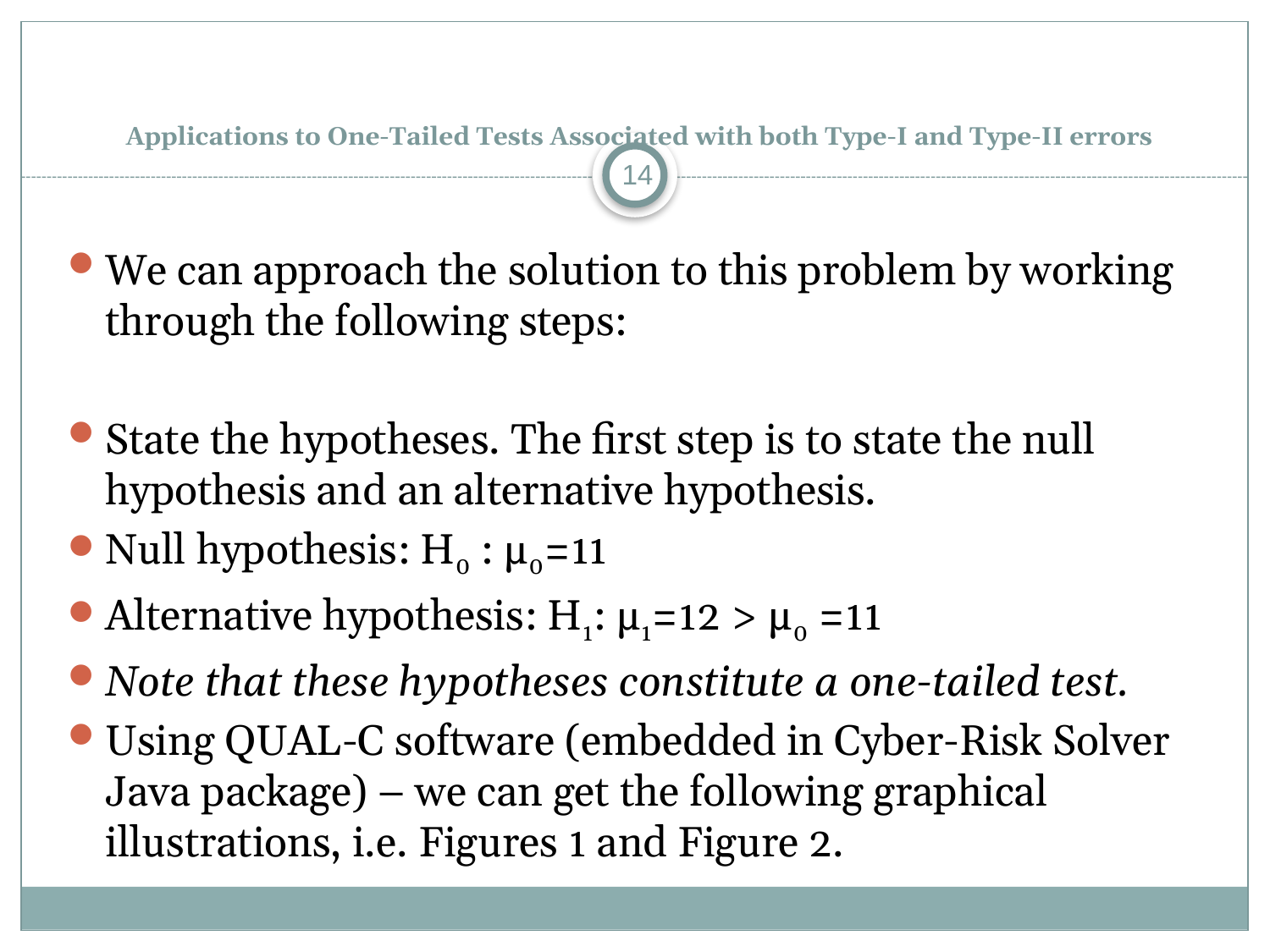

# Applications to One-Tailed Tests Associated with both Type-I and Type-II errors
14
We can approach the solution to this problem by working through the following steps:

State the hypotheses. The first step is to state the null hypothesis and an alternative hypothesis.
Null hypothesis: H0 : µ0=11
Alternative hypothesis: H1: µ1=12 > µ0 =11
Note that these hypotheses constitute a one-tailed test.
Using QUAL-C software (embedded in Cyber-Risk Solver Java package) – we can get the following graphical illustrations, i.e. Figures 1 and Figure 2.